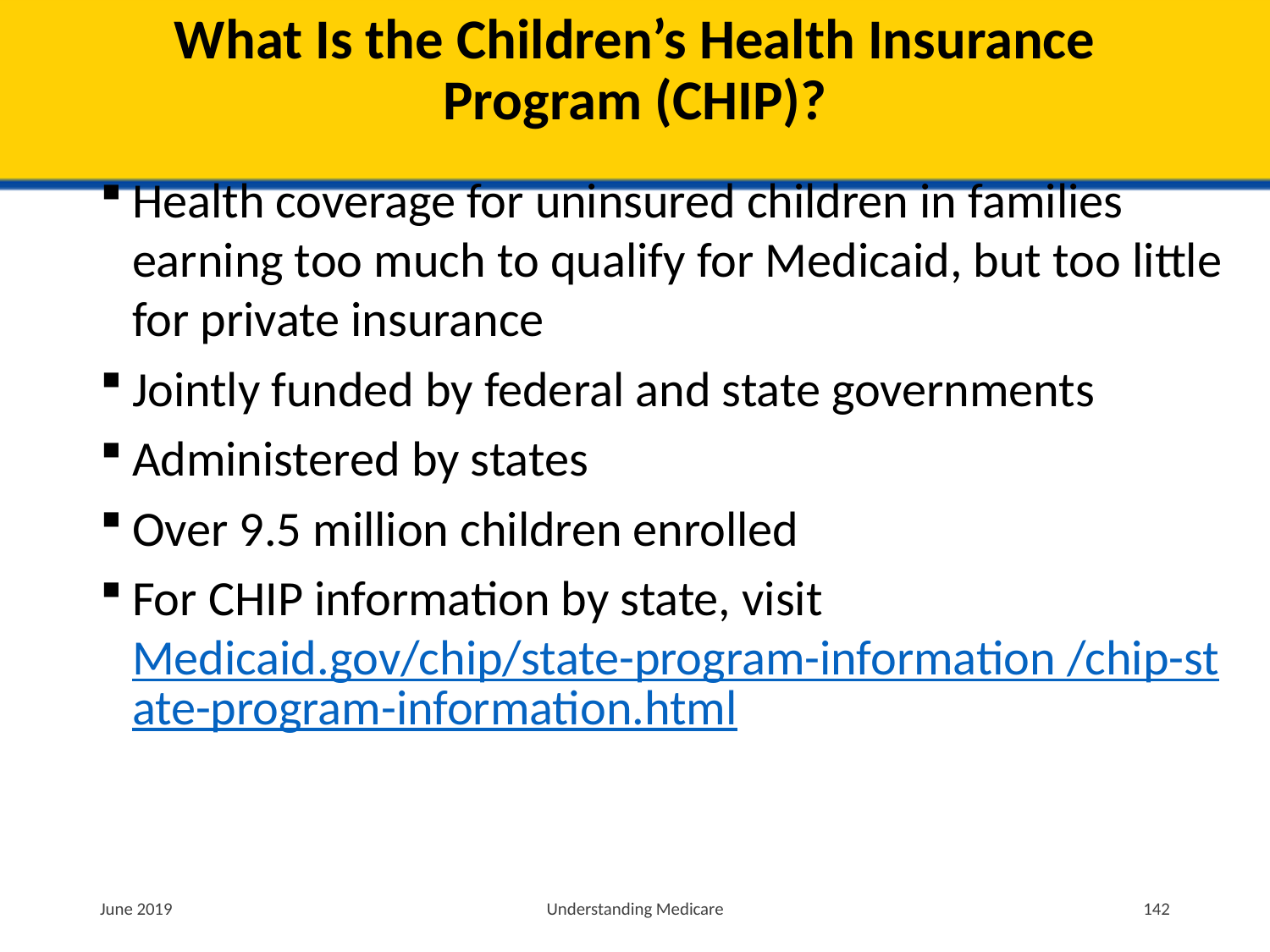

# What Is the Children’s Health Insurance Program (CHIP)?
Health coverage for uninsured children in families earning too much to qualify for Medicaid, but too little for private insurance
Jointly funded by federal and state governments
Administered by states
Over 9.5 million children enrolled
For CHIP information by state, visit Medicaid.gov/chip/state-program-information /chip-state-program-information.html

June 2019
Understanding Medicare
142